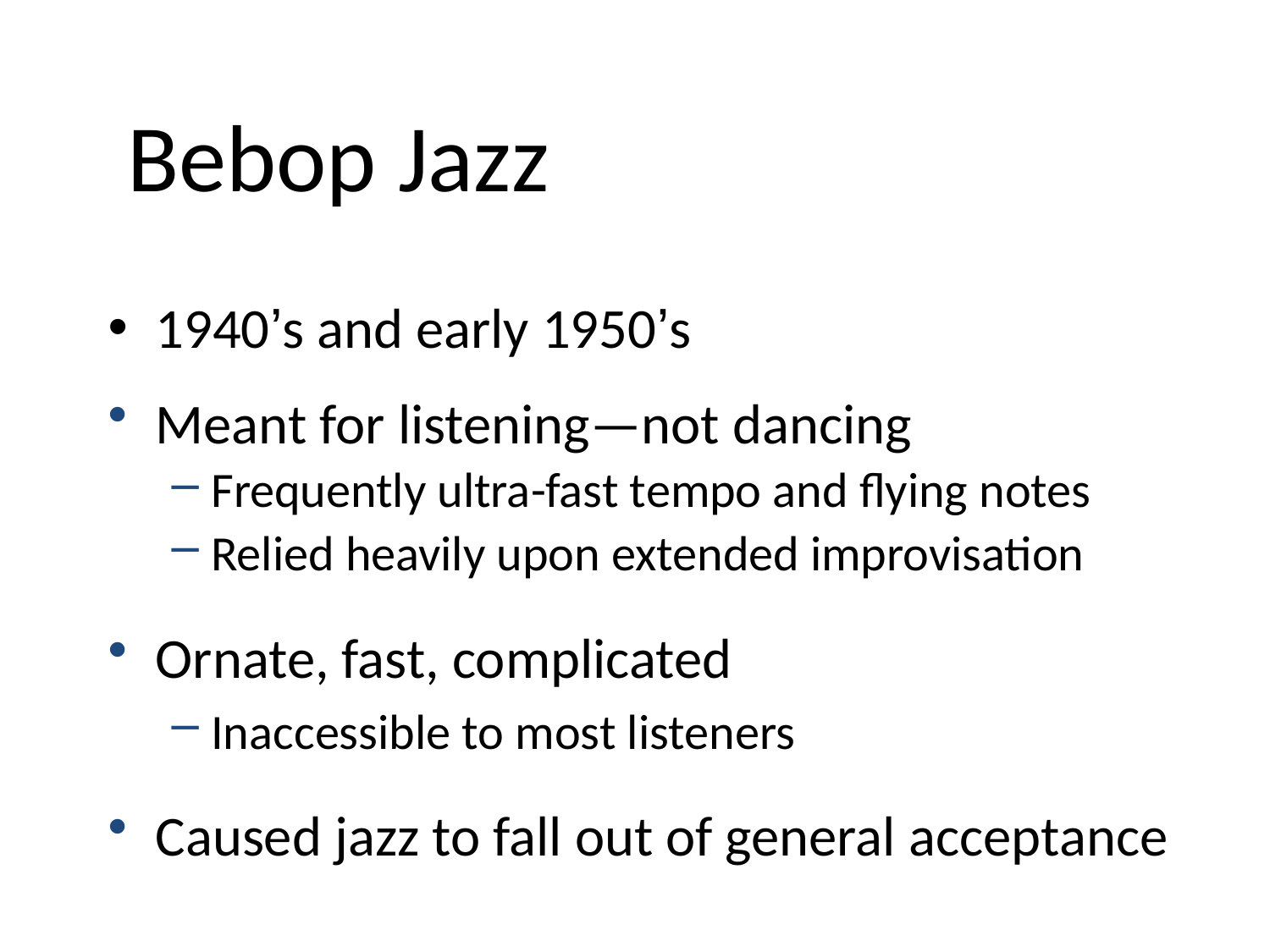

# Bebop Jazz
1940’s and early 1950’s
Meant for listening—not dancing
Frequently ultra-fast tempo and flying notes
Relied heavily upon extended improvisation

Ornate, fast, complicated
Inaccessible to most listeners

Caused jazz to fall out of general acceptance